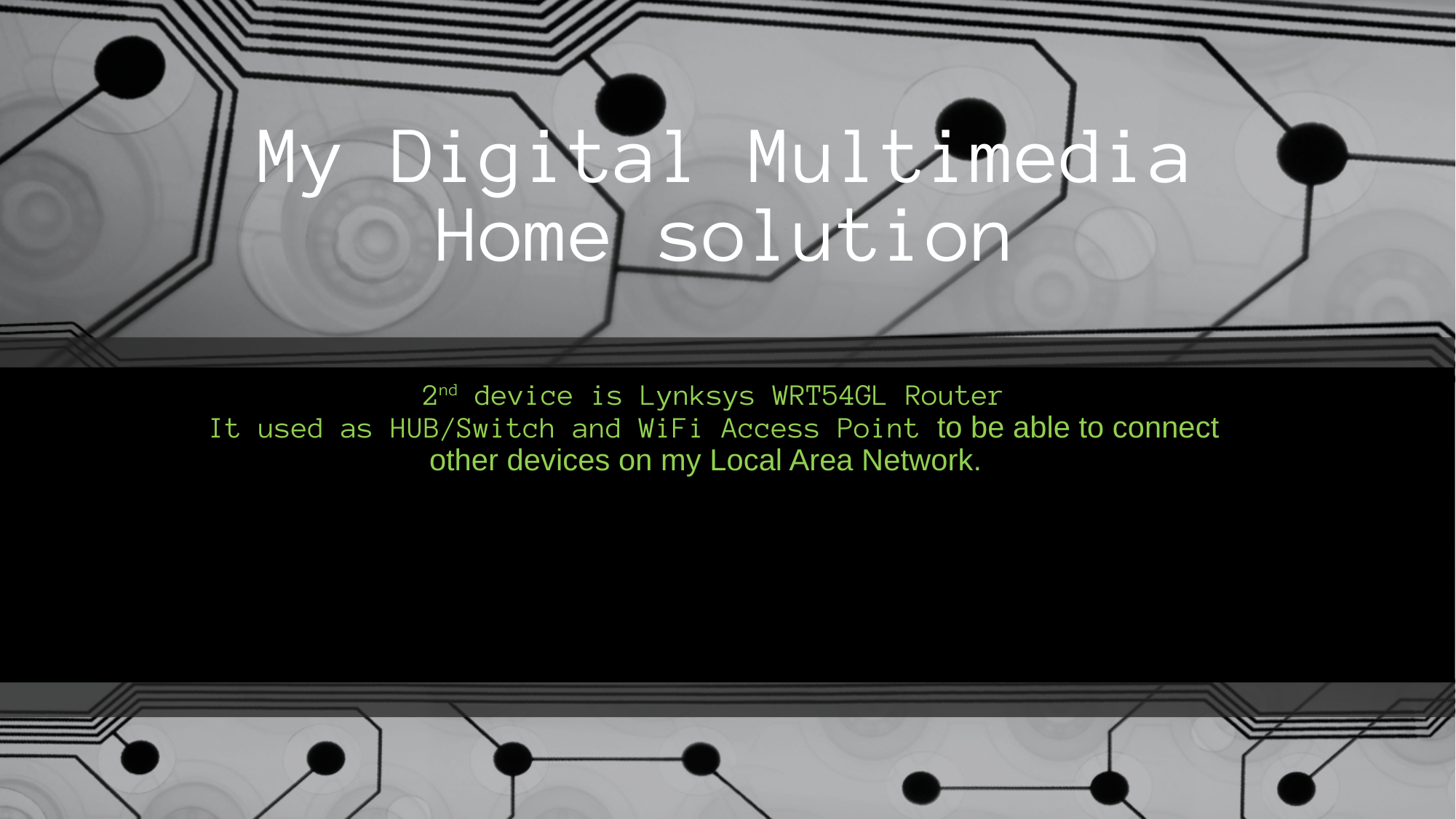

My Digital Multimedia Home solution

2nd device is Lynksys WRT54GL Router
It used as HUB/Switch and WiFi Access Point to be able to connect other devices on my Local Area Network.